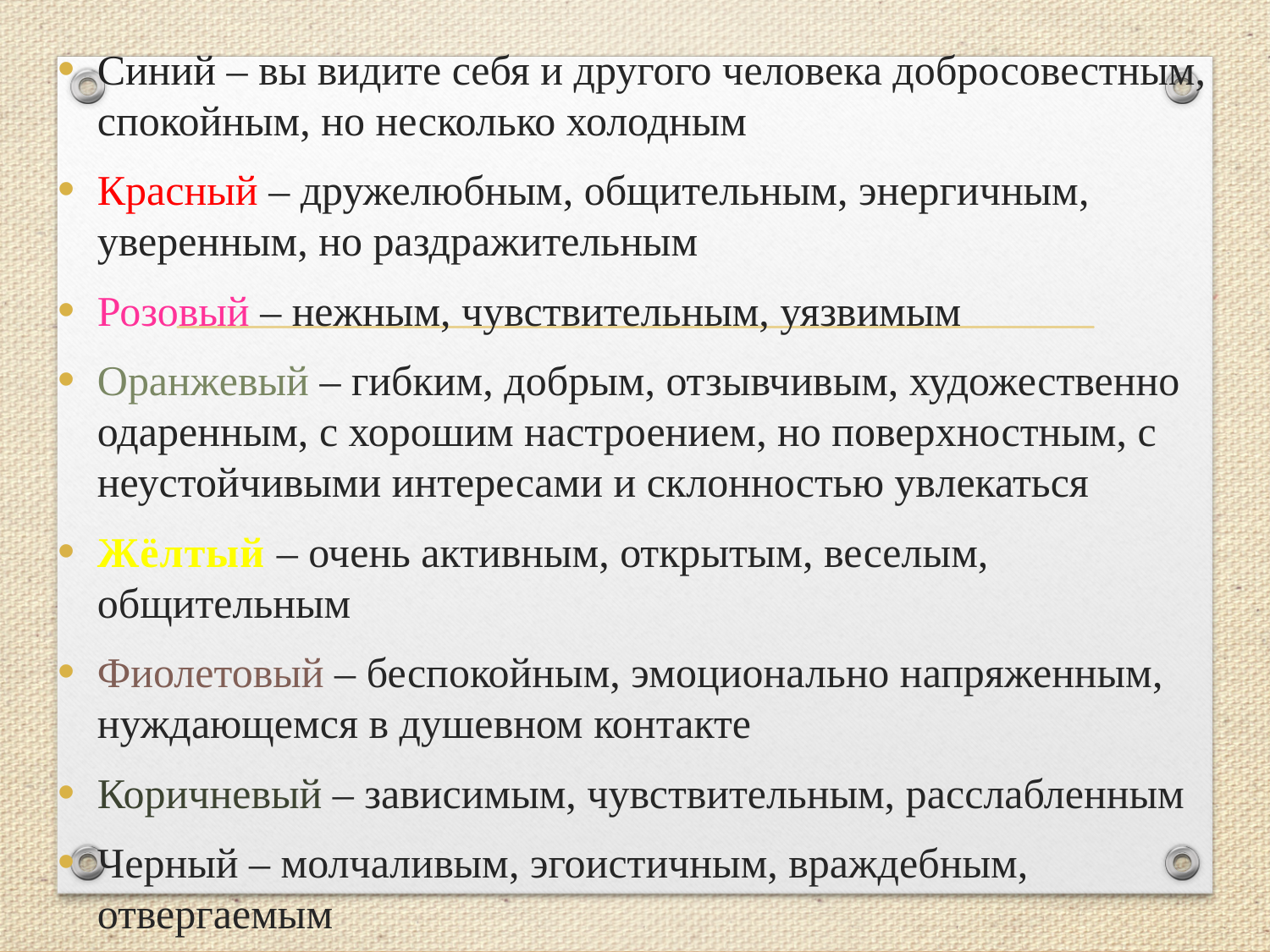

Синий – вы видите себя и другого человека добросовестным, спокойным, но несколько холодным
Красный – дружелюбным, общительным, энергичным, уверенным, но раздражительным
Розовый – нежным, чувствительным, уязвимым
Оранжевый – гибким, добрым, отзывчивым, художественно одаренным, с хорошим настроением, но поверхностным, с неустойчивыми интересами и склонностью увлекаться
Жёлтый – очень активным, открытым, веселым, общительным
Фиолетовый – беспокойным, эмоционально напряженным, нуждающемся в душевном контакте
Коричневый – зависимым, чувствительным, расслабленным
Черный – молчаливым, эгоистичным, враждебным, отвергаемым